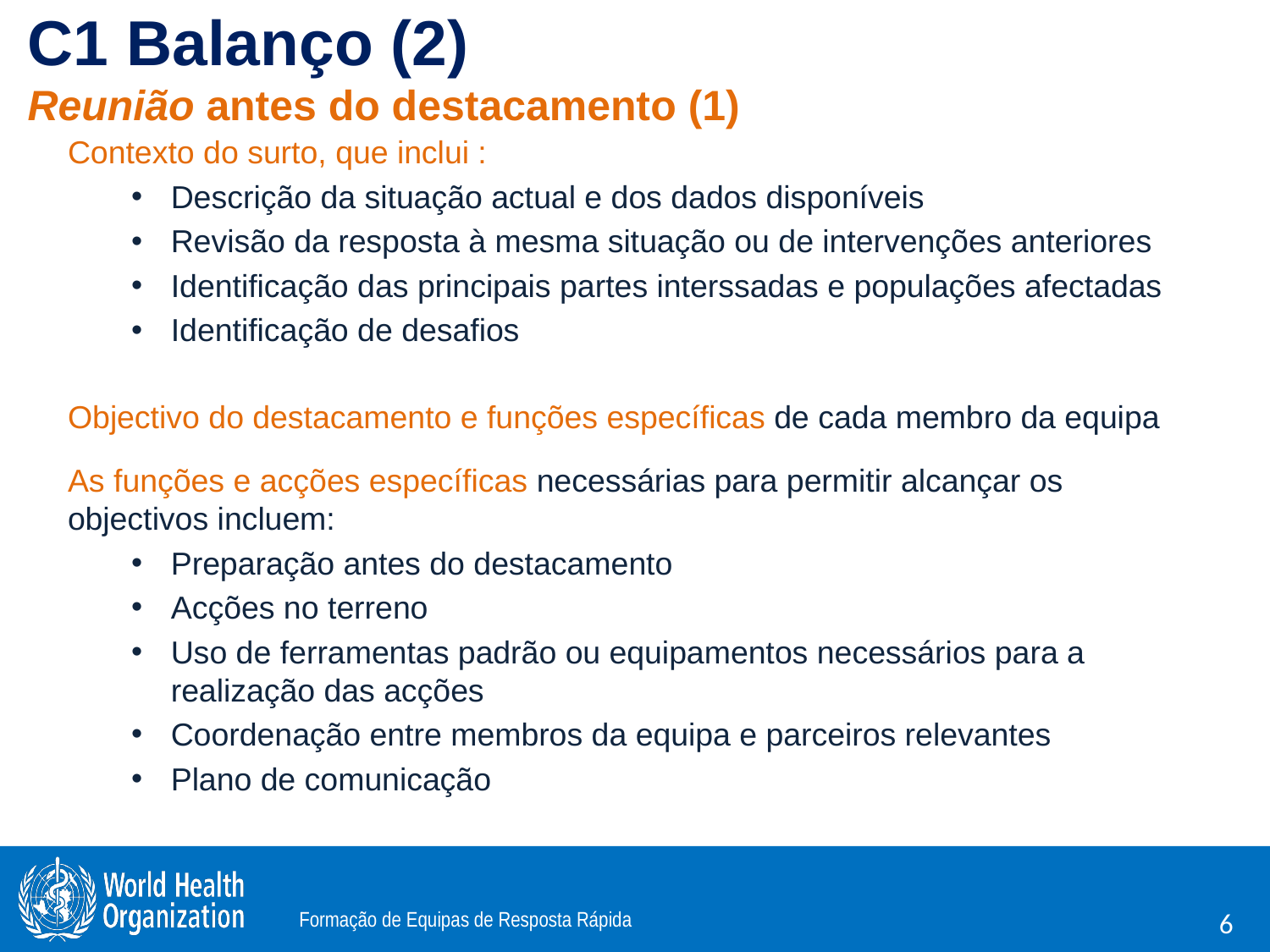

# C1 Balanço (2) Reunião antes do destacamento (1)
Contexto do surto, que inclui :
Descrição da situação actual e dos dados disponíveis
Revisão da resposta à mesma situação ou de intervenções anteriores
Identificação das principais partes interssadas e populações afectadas
Identificação de desafios

Objectivo do destacamento e funções específicas de cada membro da equipa

As funções e acções específicas necessárias para permitir alcançar os objectivos incluem:
Preparação antes do destacamento
Acções no terreno
Uso de ferramentas padrão ou equipamentos necessários para a realização das acções
Coordenação entre membros da equipa e parceiros relevantes
Plano de comunicação